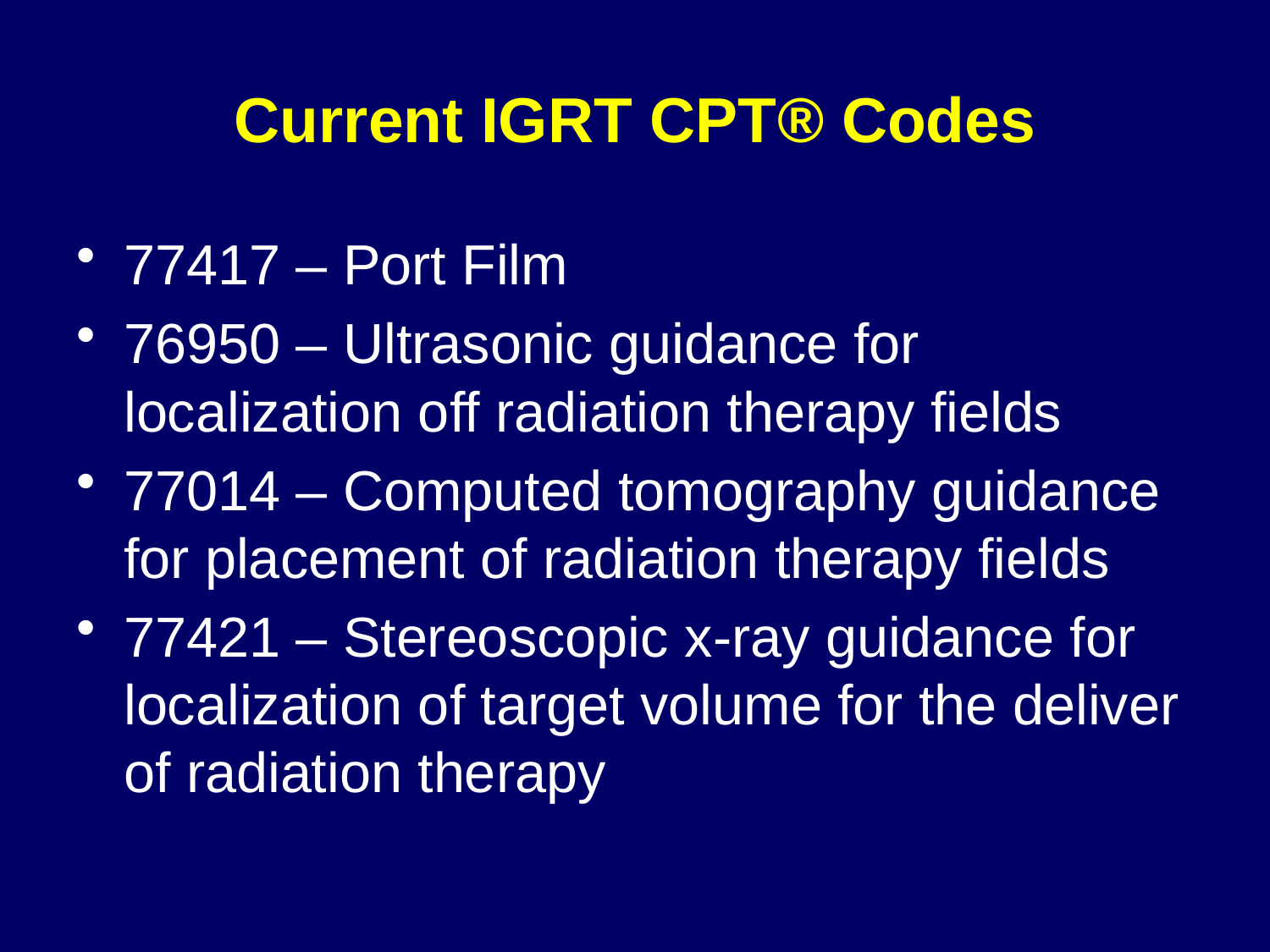

# Current IGRT CPT® Codes
77417 – Port Film
76950 – Ultrasonic guidance for localization off radiation therapy fields
77014 – Computed tomography guidance for placement of radiation therapy fields
77421 – Stereoscopic x-ray guidance for localization of target volume for the deliver of radiation therapy